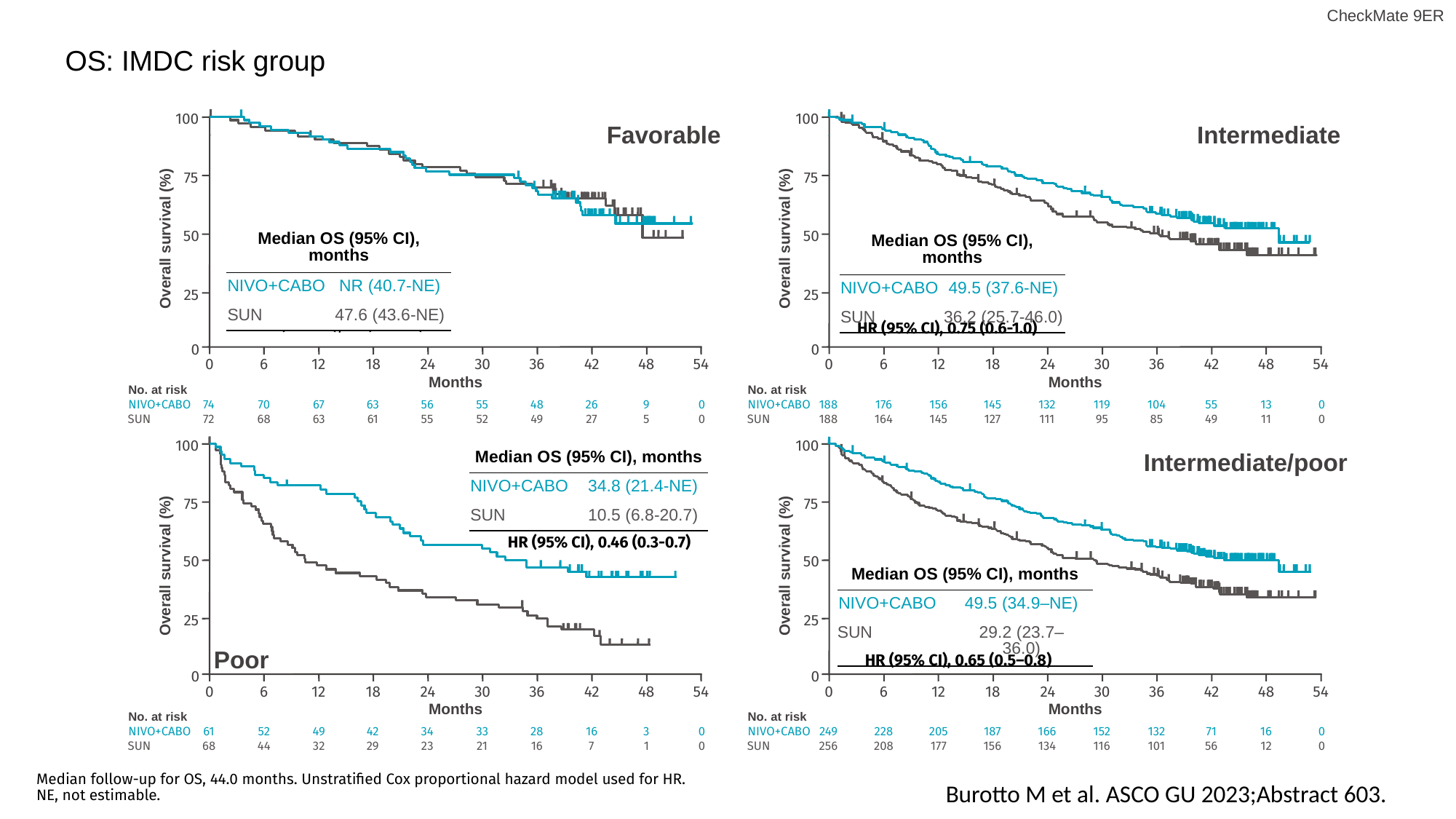

# OS: IMDC risk group

100
100

75
75

50
50
Overall survival (%)
Overall survival (%)

25
25

0
0

0
6
12
18
24
30
36
42
48
54
0
6
12
18
24
30
36
42
48
54
Months
Months
No. at risk
No. at risk
NIVO+CABO
74
70
67
63
56
55
48
26
9
0
NIVO+CABO
188
176
156
145
132
119
104
55
13
0
SUN
72
68
63
61
55
52
49
27
5
0
SUN
188
164
145
127
111
95
85
49
11
0
100

75

50
Overall survival (%)

25

0

0
6
12
18
24
30
36
42
48
54
0
6
12
18
24
30
36
42
48
54
Months
Months
No. at risk
61
52
49
42
34
33
28
16
3
0
249
228
205
187
166
152
132
71
16
NIVO+CABO
SUN
68
44
32
29
23
21
16
7
1
0
256
208
177
156
134
116
101
56

100

75

50
Overall survival (%)

25

0

No. at risk
0
NIVO+CABO
SUN
12
0

Favorable
Intermediate
| Median OS (95% CI), months |  |
| --- | --- |
| NIVO+CABO | NR (40.7-NE) |
| SUN | 47.6 (43.6-NE) |
| Median OS (95% CI), months |  |
| --- | --- |
| NIVO+CABO | 49.5 (37.6-NE) |
| SUN | 36.2 (25.7-46.0) |
HR (95% CI), 1.1 (0.6-1.8)
HR (95% CI), 0.75 (0.6-1.0)
| Median OS (95% CI), months |  |
| --- | --- |
| NIVO+CABO | 34.8 (21.4-NE) |
| SUN | 10.5 (6.8-20.7) |
Intermediate/poor
HR (95% CI), 0.46 (0.3-0.7)
| Median OS (95% CI), months |  |
| --- | --- |
| NIVO+CABO | 49.5 (34.9–NE) |
| SUN | 29.2 (23.7–36.0) |
Poor
HR (95% CI), 0.65 (0.5–0.8)
Median follow-up for OS, 44.0 months. Unstratified Cox proportional hazard model used for HR.
NE, not estimable.
Burotto M et al. ASCO GU 2023;Abstract 603.